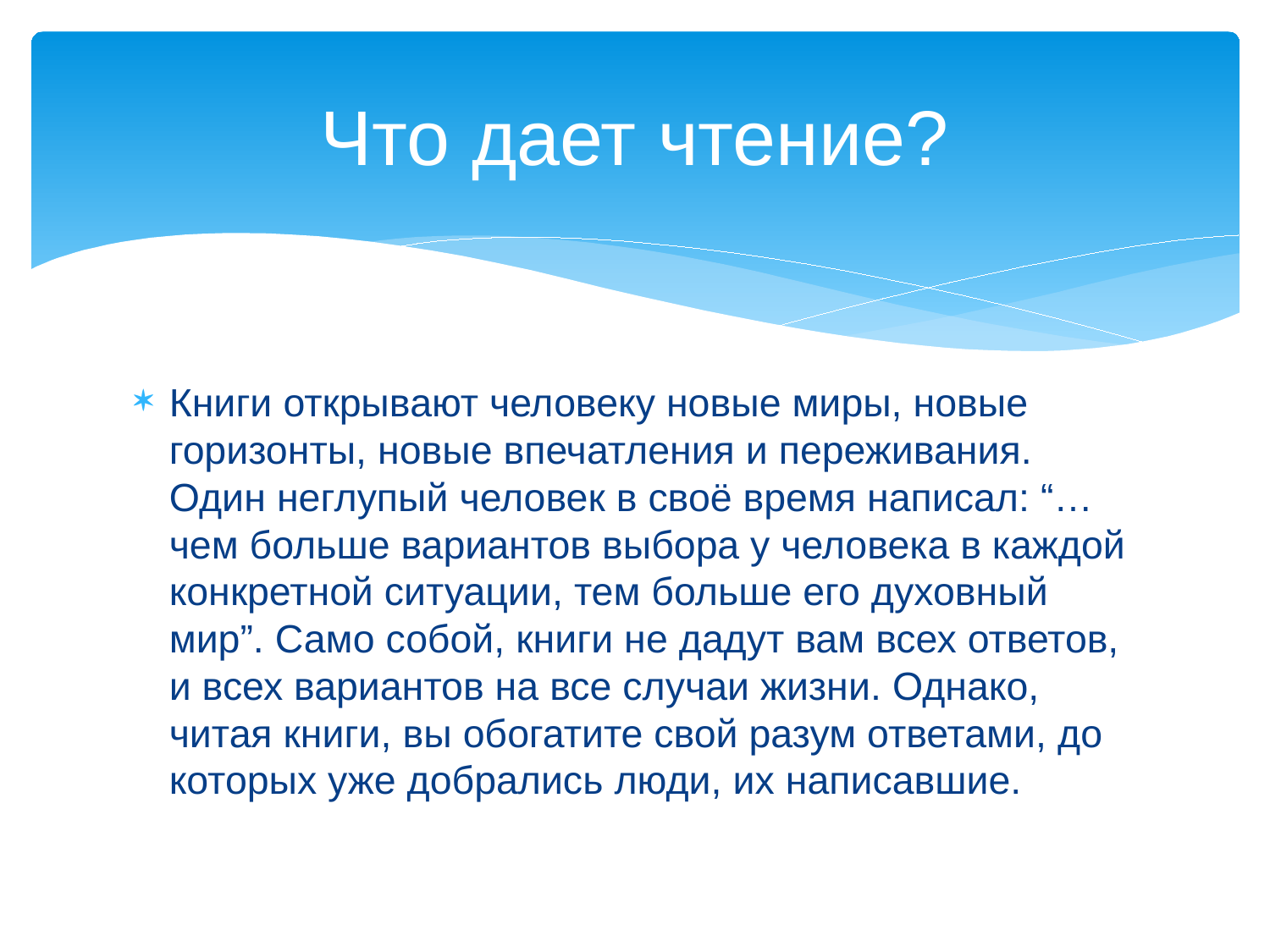

# Что дает чтение?
Книги открывают человеку новые миры, новые горизонты, новые впечатления и переживания. Один неглупый человек в своё время написал: “…чем больше вариантов выбора у человека в каждой конкретной ситуации, тем больше его духовный мир”. Само собой, книги не дадут вам всех ответов, и всех вариантов на все случаи жизни. Однако, читая книги, вы обогатите свой разум ответами, до которых уже добрались люди, их написавшие.